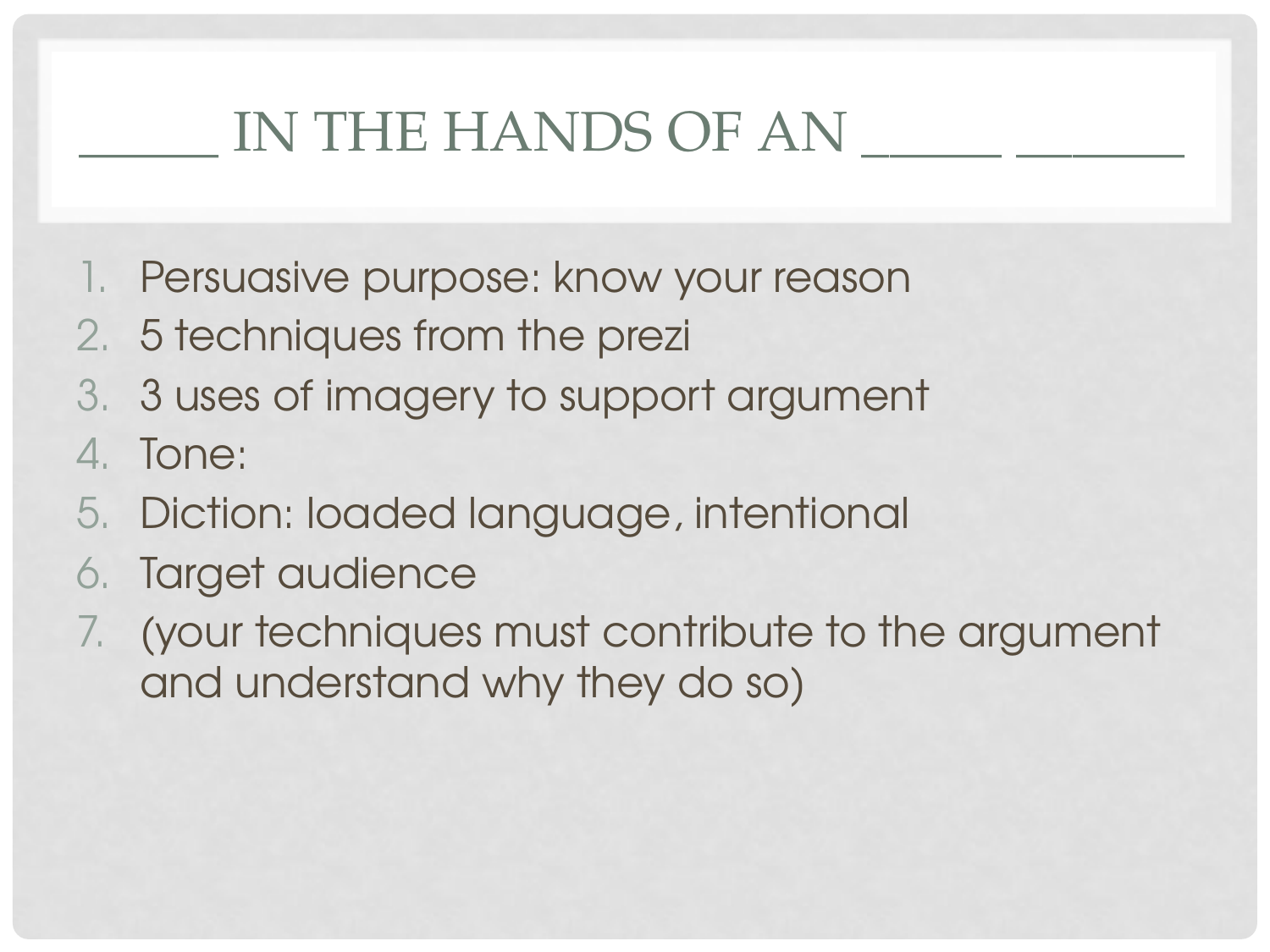

# _____ in the hands of an _____ ______
Persuasive purpose: know your reason
5 techniques from the prezi
3 uses of imagery to support argument
Tone:
Diction: loaded language, intentional
Target audience
(your techniques must contribute to the argument and understand why they do so)